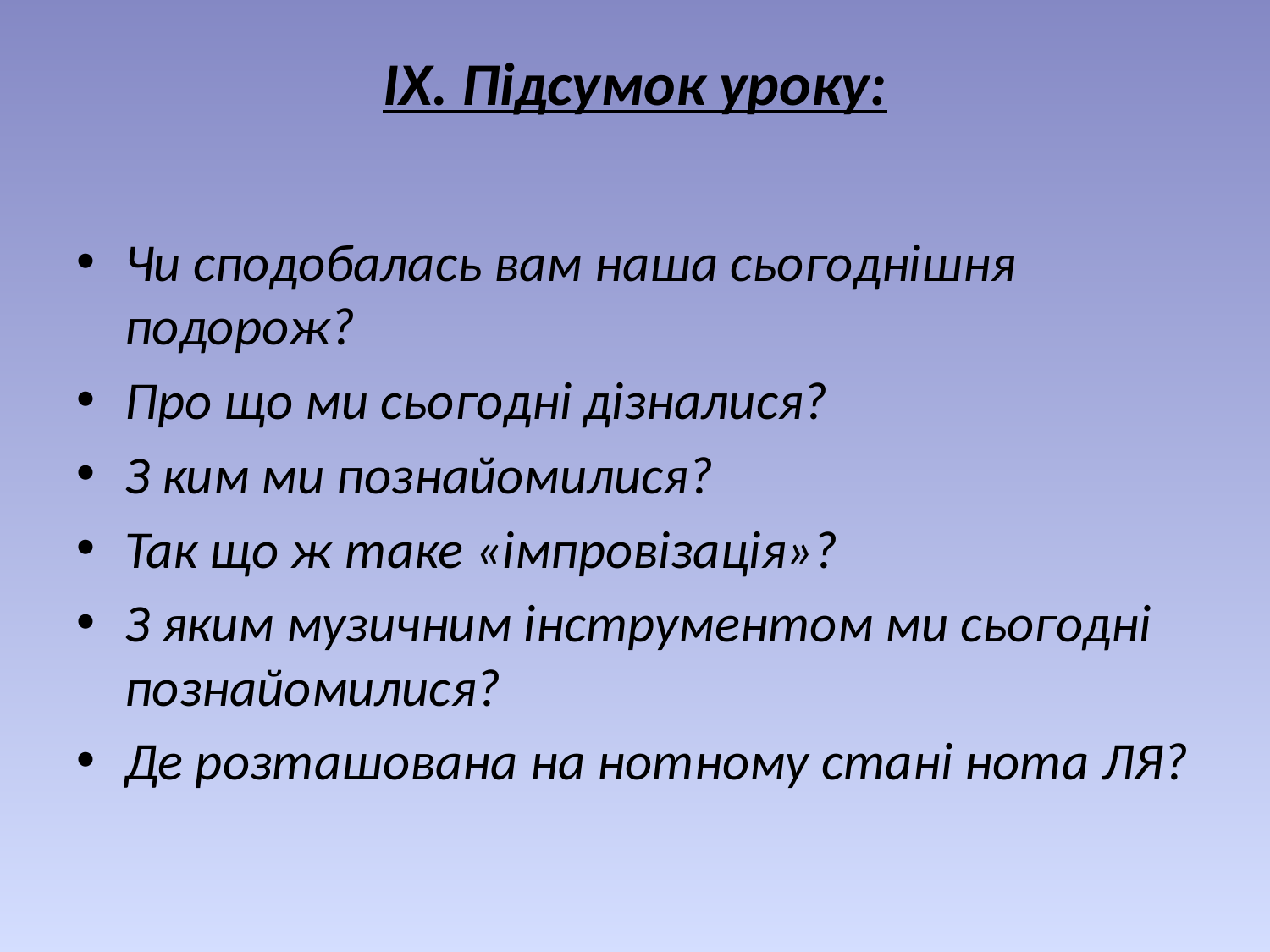

# ІХ. Підсумок уроку:
Чи сподобалась вам наша сьогоднішня подорож?
Про що ми сьогодні дізналися?
З ким ми познайомилися?
Так що ж таке «імпровізація»?
З яким музичним інструментом ми сьогодні познайомилися?
Де розташована на нотному стані нота ЛЯ?